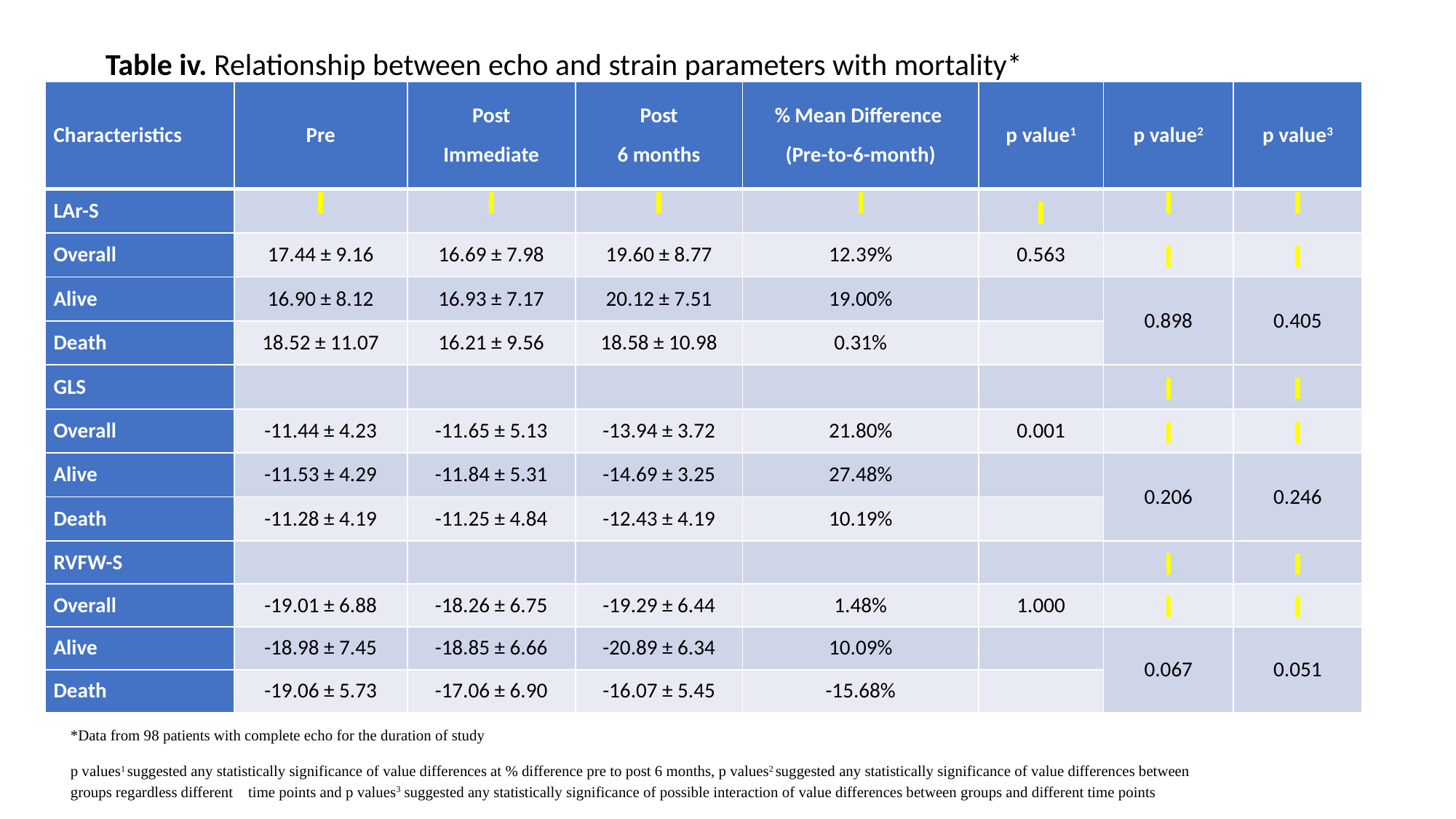

Table iv. Relationship between echo and strain parameters with mortality*
| Characteristics | Pre | Post Immediate | Post 6 months | % Mean Difference (Pre-to-6-month) | p value1 | p value2 | p value3 |
| --- | --- | --- | --- | --- | --- | --- | --- |
| LAr-S |  |  |  |  |  |  |  |
| Overall | 17.44 ± 9.16 | 16.69 ± 7.98 | 19.60 ± 8.77 | 12.39% | 0.563 |  |  |
| Alive | 16.90 ± 8.12 | 16.93 ± 7.17 | 20.12 ± 7.51 | 19.00% |  | 0.898 | 0.405 |
| Death | 18.52 ± 11.07 | 16.21 ± 9.56 | 18.58 ± 10.98 | 0.31% |  |  |  |
| GLS |  |  |  |  |  |  |  |
| Overall | -11.44 ± 4.23 | -11.65 ± 5.13 | -13.94 ± 3.72 | 21.80% | 0.001 |  |  |
| Alive | -11.53 ± 4.29 | -11.84 ± 5.31 | -14.69 ± 3.25 | 27.48% |  | 0.206 | 0.246 |
| Death | -11.28 ± 4.19 | -11.25 ± 4.84 | -12.43 ± 4.19 | 10.19% |  |  |  |
| RVFW-S |  |  |  |  |  |  |  |
| Overall | -19.01 ± 6.88 | -18.26 ± 6.75 | -19.29 ± 6.44 | 1.48% | 1.000 |  |  |
| Alive | -18.98 ± 7.45 | -18.85 ± 6.66 | -20.89 ± 6.34 | 10.09% |  | 0.067 | 0.051 |
| Death | -19.06 ± 5.73 | -17.06 ± 6.90 | -16.07 ± 5.45 | -15.68% |  |  |  |
*Data from 98 patients with complete echo for the duration of study
p values1 suggested any statistically significance of value differences at % difference pre to post 6 months, p values2 suggested any statistically significance of value differences between groups regardless different    time points and p values3 suggested any statistically significance of possible interaction of value differences between groups and different time points